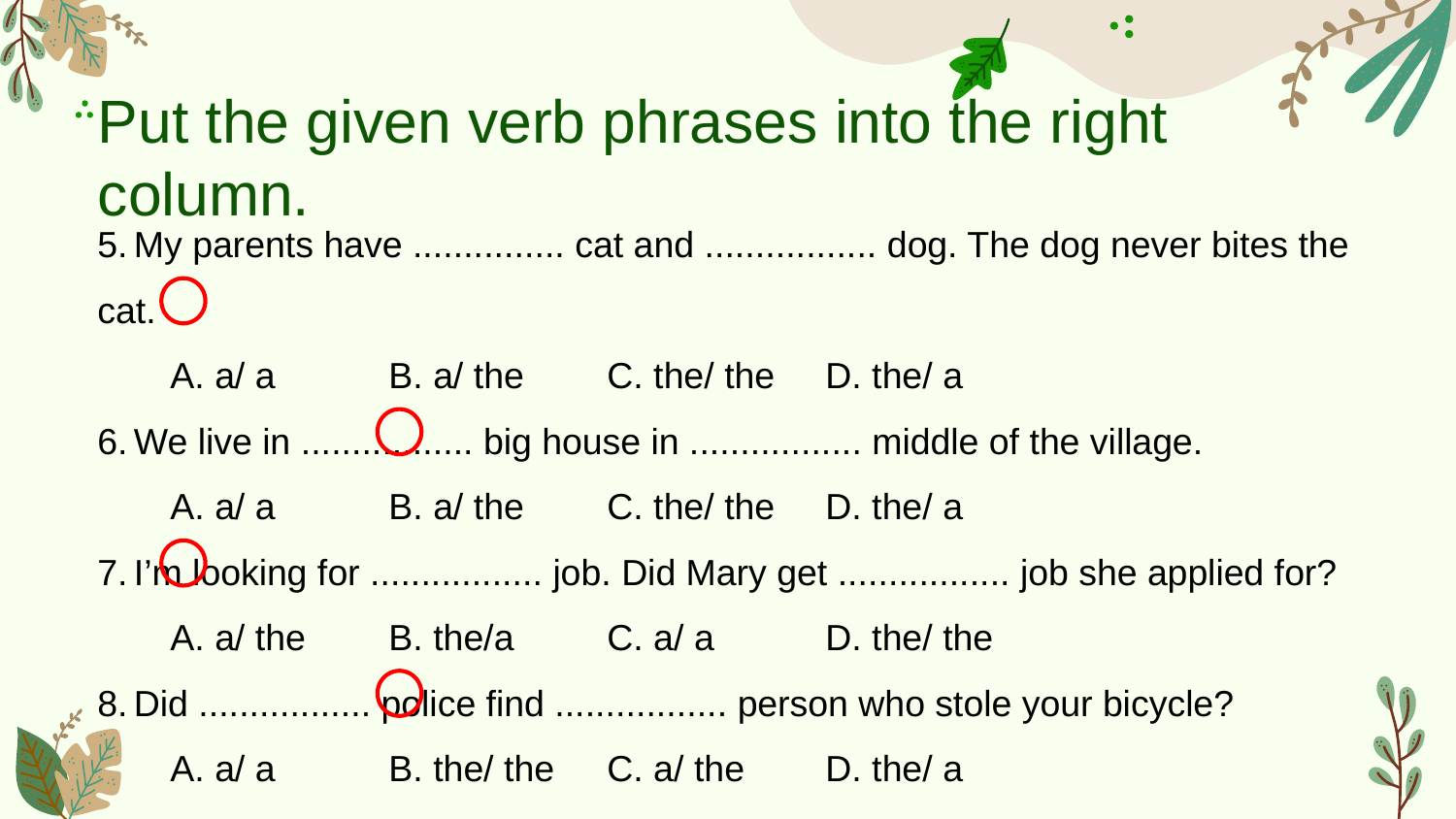

# Put the given verb phrases into the right column.
5.	My parents have ............... cat and ................. dog. The dog never bites the cat.
	A. a/ a	B. a/ the	C. the/ the	D. the/ a
6.	We live in ................. big house in ................. middle of the village.
	A. a/ a	B. a/ the	C. the/ the	D. the/ a
7.	I’m looking for ................. job. Did Mary get ................. job she applied for?
	A. a/ the	B. the/a	C. a/ a	D. the/ the
8.	Did ................. police find ................. person who stole your bicycle?
	A. a/ a	B. the/ the	C. a/ the	D. the/ a